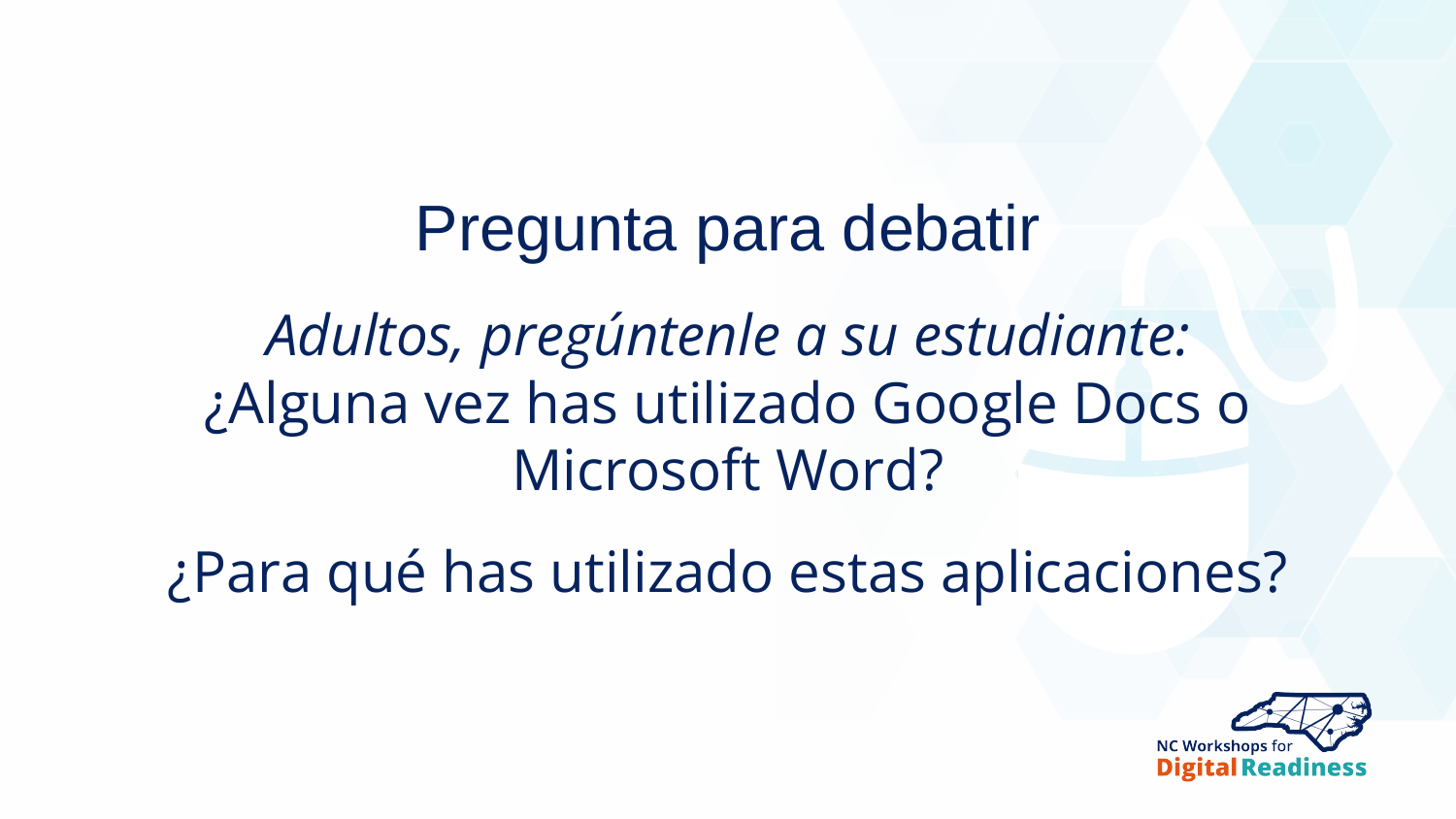

# Pregunta para debatir
Adultos, pregúntenle a su estudiante:
¿Alguna vez has utilizado Google Docs o Microsoft Word?
¿Para qué has utilizado estas aplicaciones?